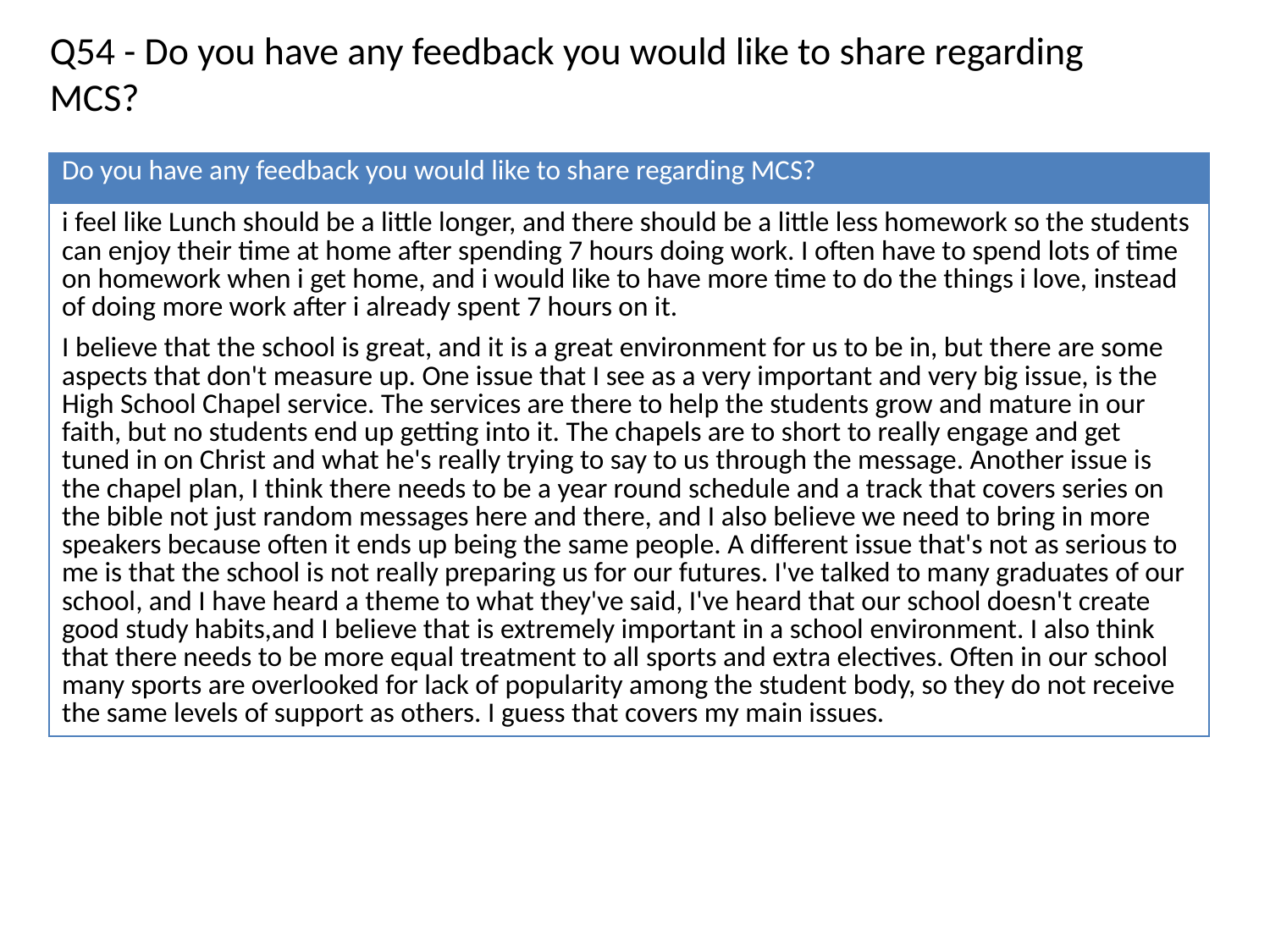

Q54 - Do you have any feedback you would like to share regarding MCS?
| Do you have any feedback you would like to share regarding MCS? |
| --- |
| i feel like Lunch should be a little longer, and there should be a little less homework so the students can enjoy their time at home after spending 7 hours doing work. I often have to spend lots of time on homework when i get home, and i would like to have more time to do the things i love, instead of doing more work after i already spent 7 hours on it. |
| I believe that the school is great, and it is a great environment for us to be in, but there are some aspects that don't measure up. One issue that I see as a very important and very big issue, is the High School Chapel service. The services are there to help the students grow and mature in our faith, but no students end up getting into it. The chapels are to short to really engage and get tuned in on Christ and what he's really trying to say to us through the message. Another issue is the chapel plan, I think there needs to be a year round schedule and a track that covers series on the bible not just random messages here and there, and I also believe we need to bring in more speakers because often it ends up being the same people. A different issue that's not as serious to me is that the school is not really preparing us for our futures. I've talked to many graduates of our school, and I have heard a theme to what they've said, I've heard that our school doesn't create good study habits,and I believe that is extremely important in a school environment. I also think that there needs to be more equal treatment to all sports and extra electives. Often in our school many sports are overlooked for lack of popularity among the student body, so they do not receive the same levels of support as others. I guess that covers my main issues. |